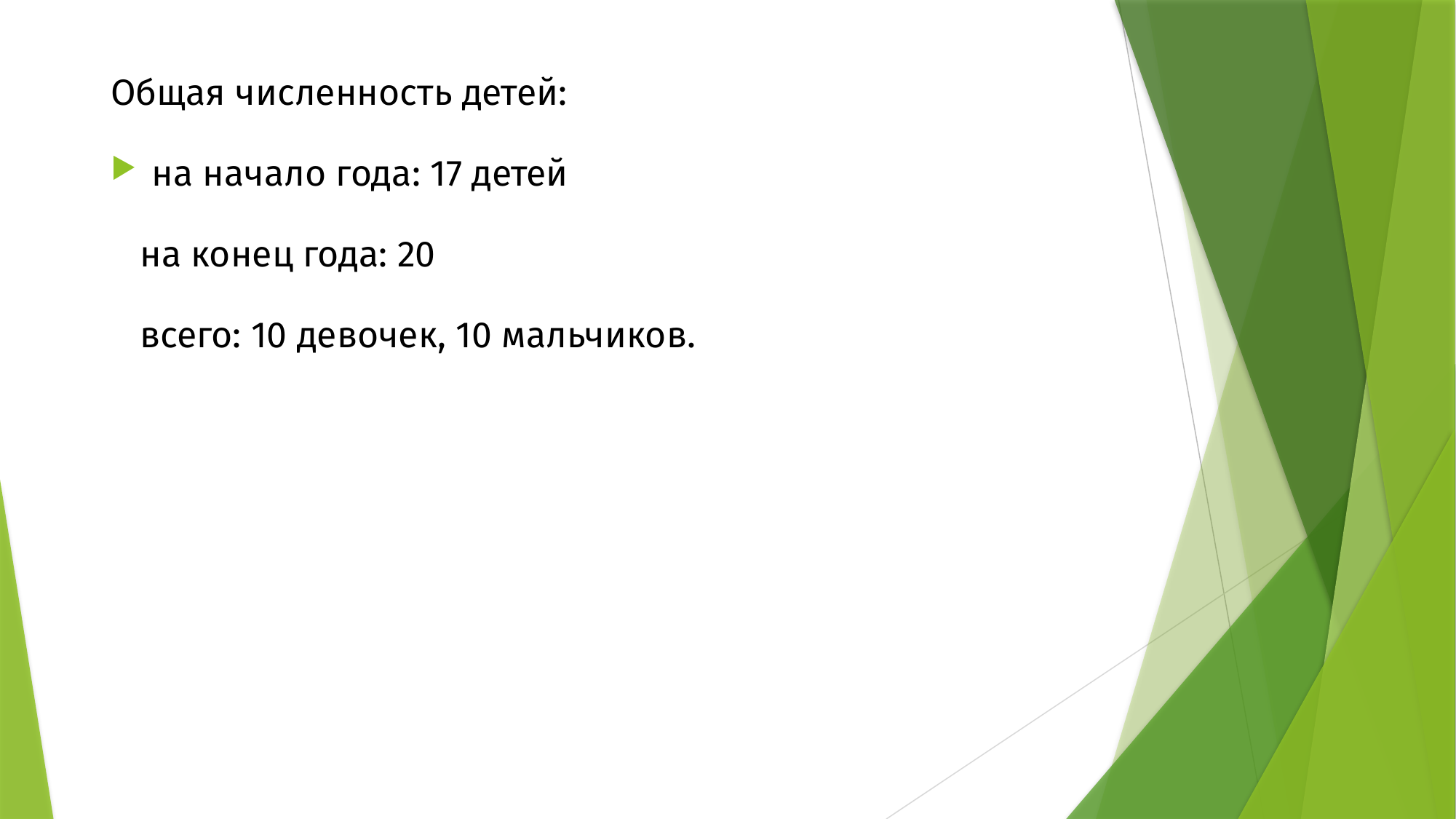

Общая численность детей:
на начало года: 17 детей
   на конец года: 20
   всего: 10 девочек, 10 мальчиков.